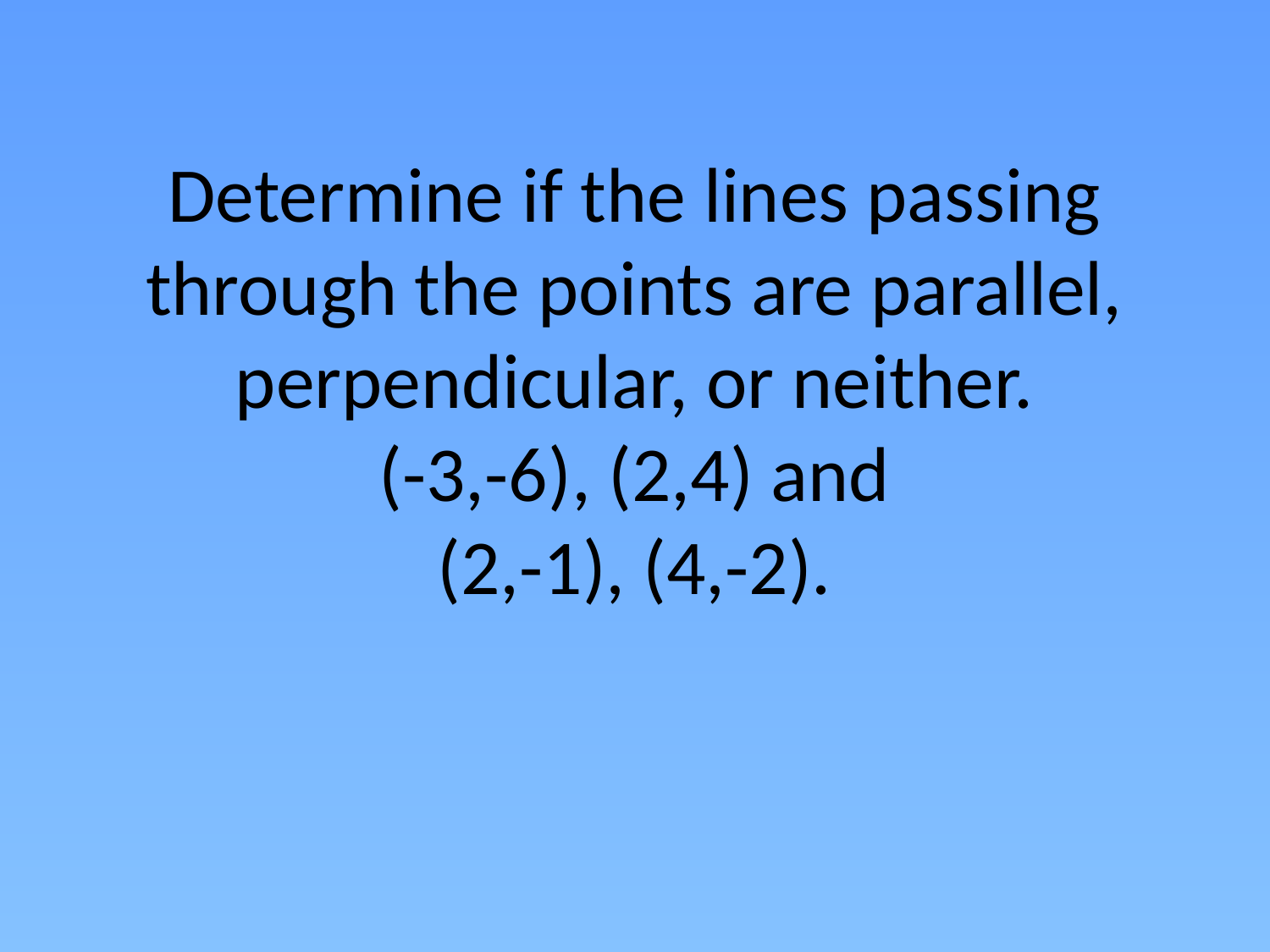

# Determine if the lines passing through the points are parallel, perpendicular, or neither. (-3,-6), (2,4) and (2,-1), (4,-2).